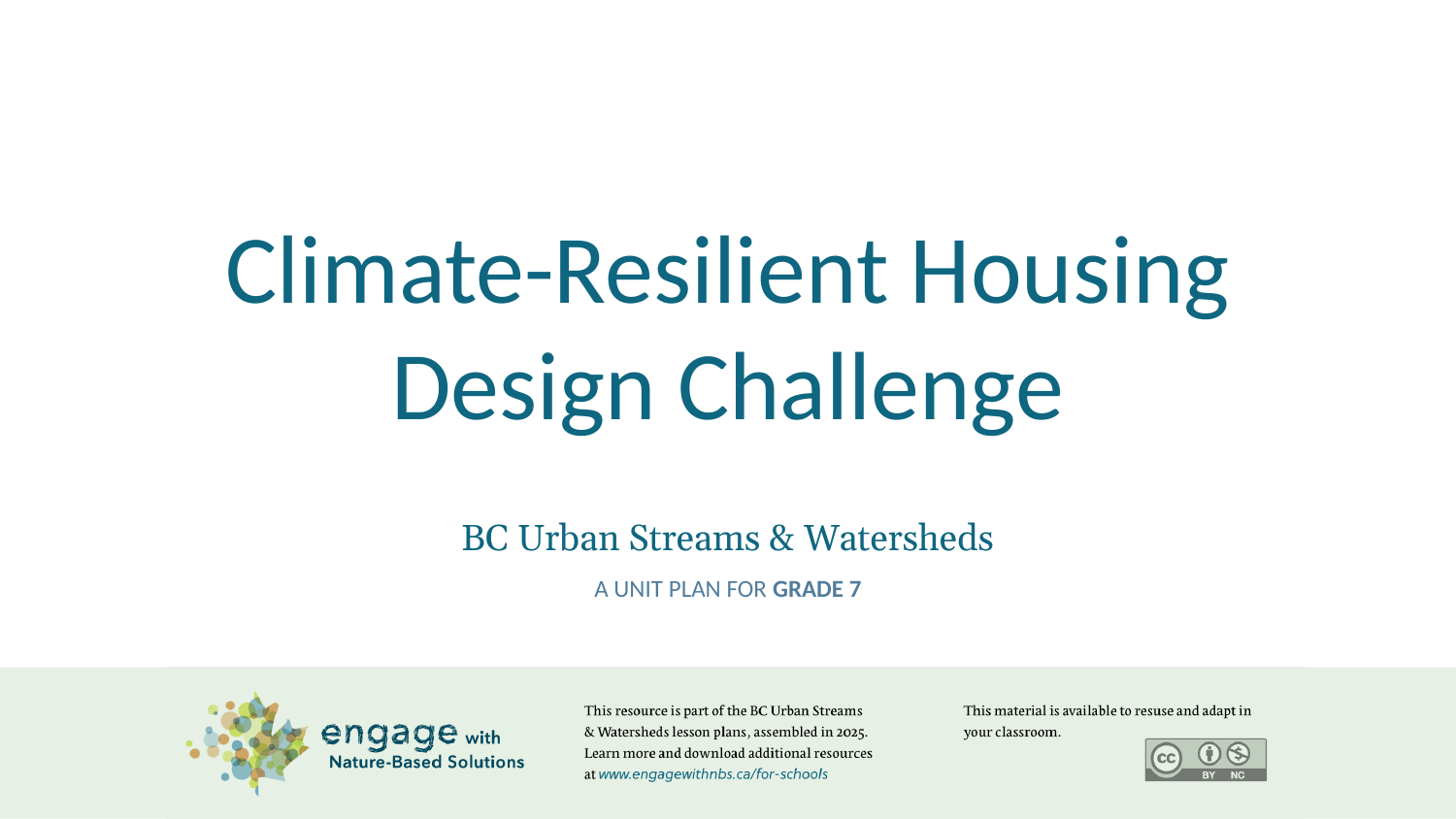

# Climate-Resilient Housing Design Challenge
BC Urban Streams & Watersheds
A UNIT PLAN FOR GRADE 7